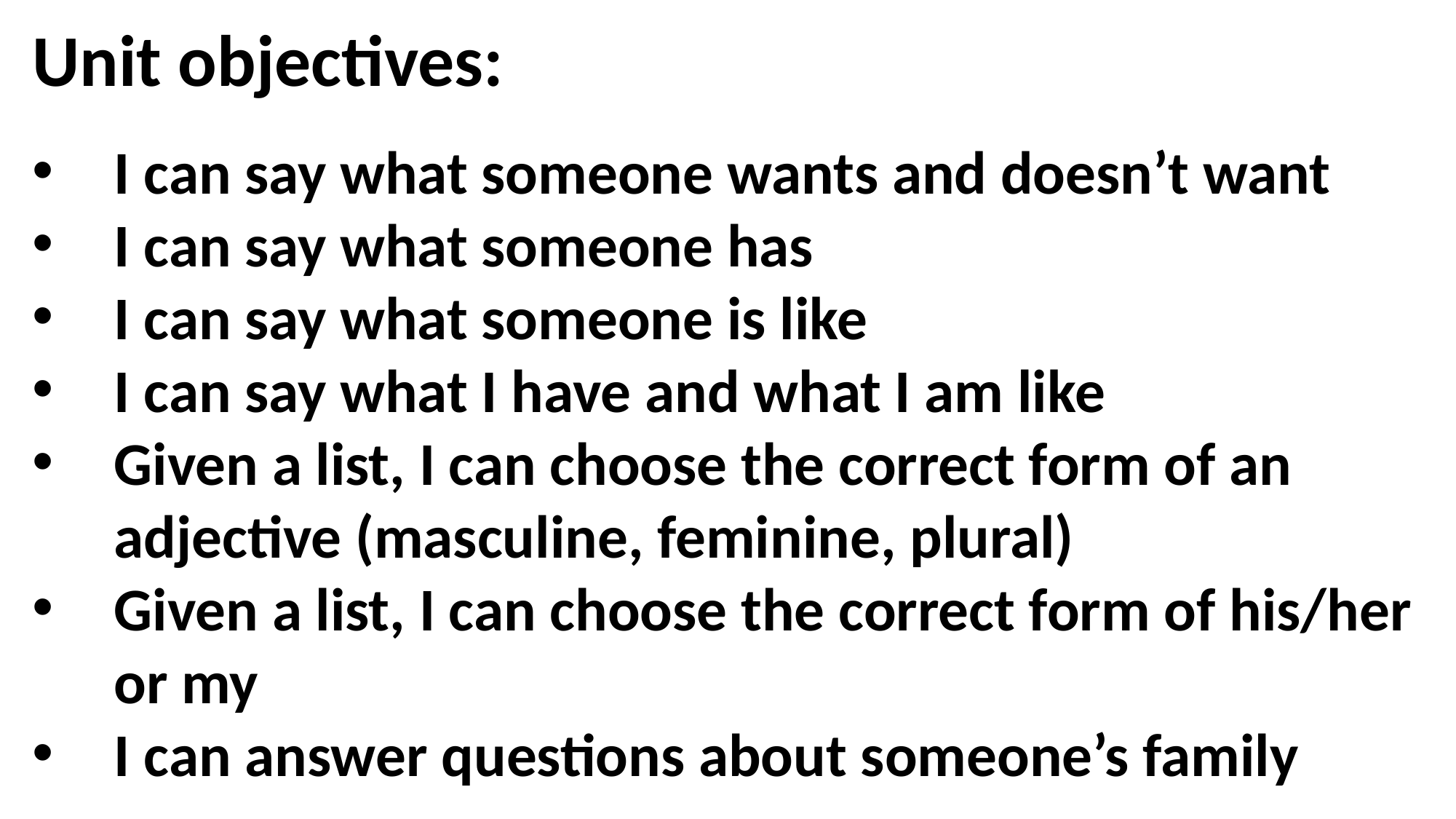

Unit objectives:

I can say what someone wants and doesn’t want
I can say what someone has
I can say what someone is like
I can say what I have and what I am like
Given a list, I can choose the correct form of an adjective (masculine, feminine, plural)
Given a list, I can choose the correct form of his/her or my
I can answer questions about someone’s family